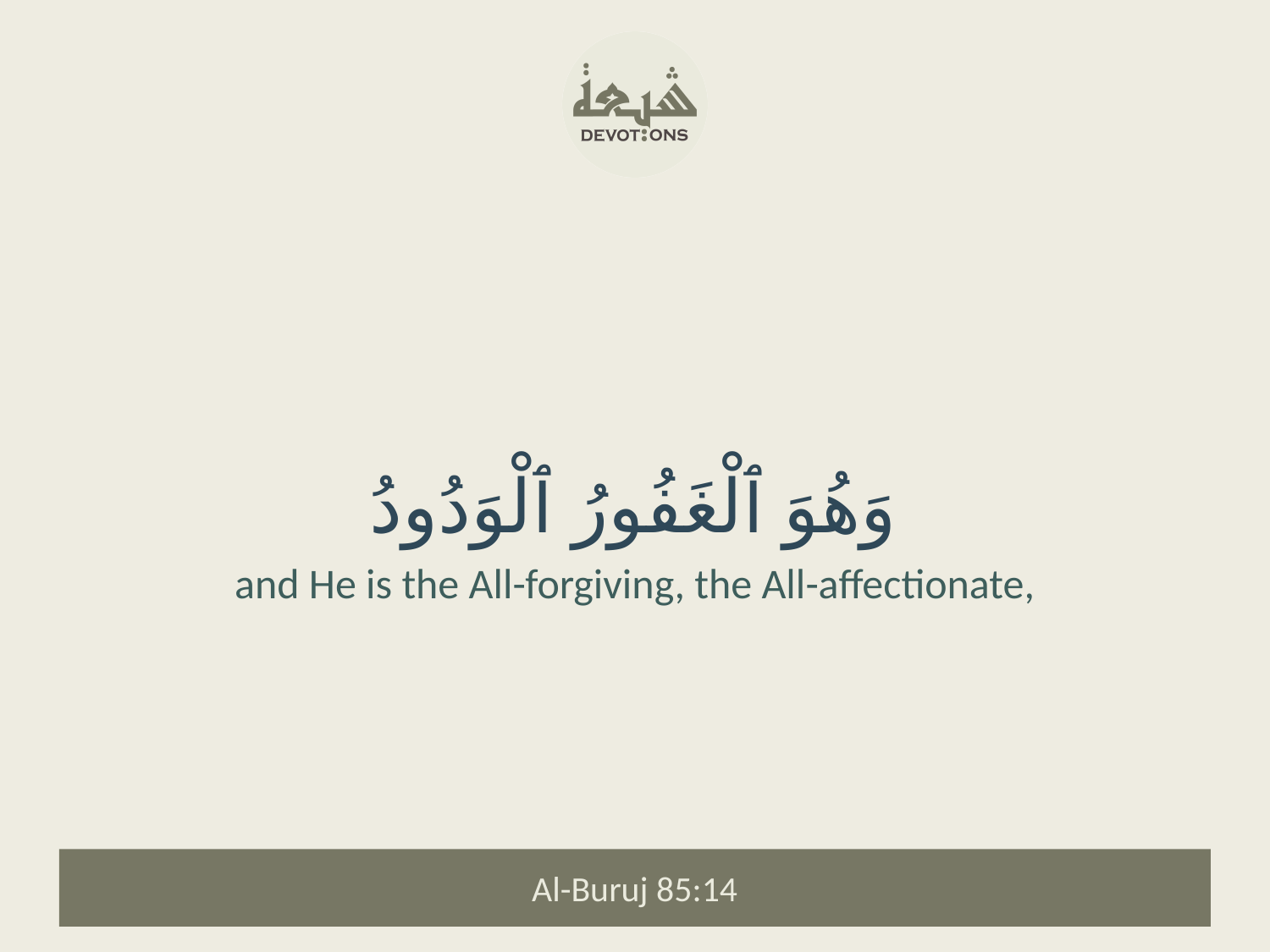

وَهُوَ ٱلْغَفُورُ ٱلْوَدُودُ
and He is the All-forgiving, the All-affectionate,
Al-Buruj 85:14